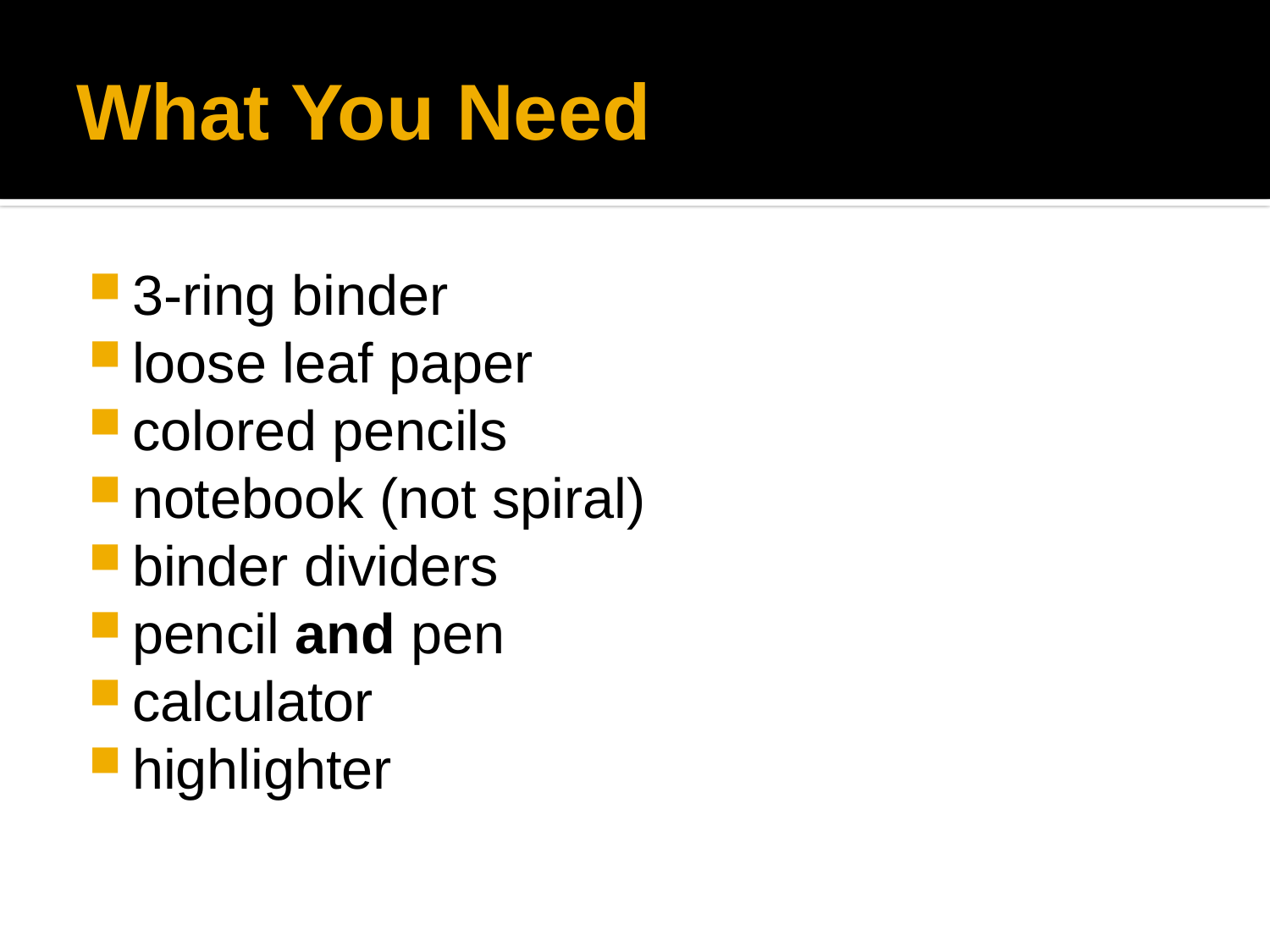

# What You Need
3-ring binder
loose leaf paper
colored pencils
notebook (not spiral)
binder dividers
pencil and pen
calculator
highlighter